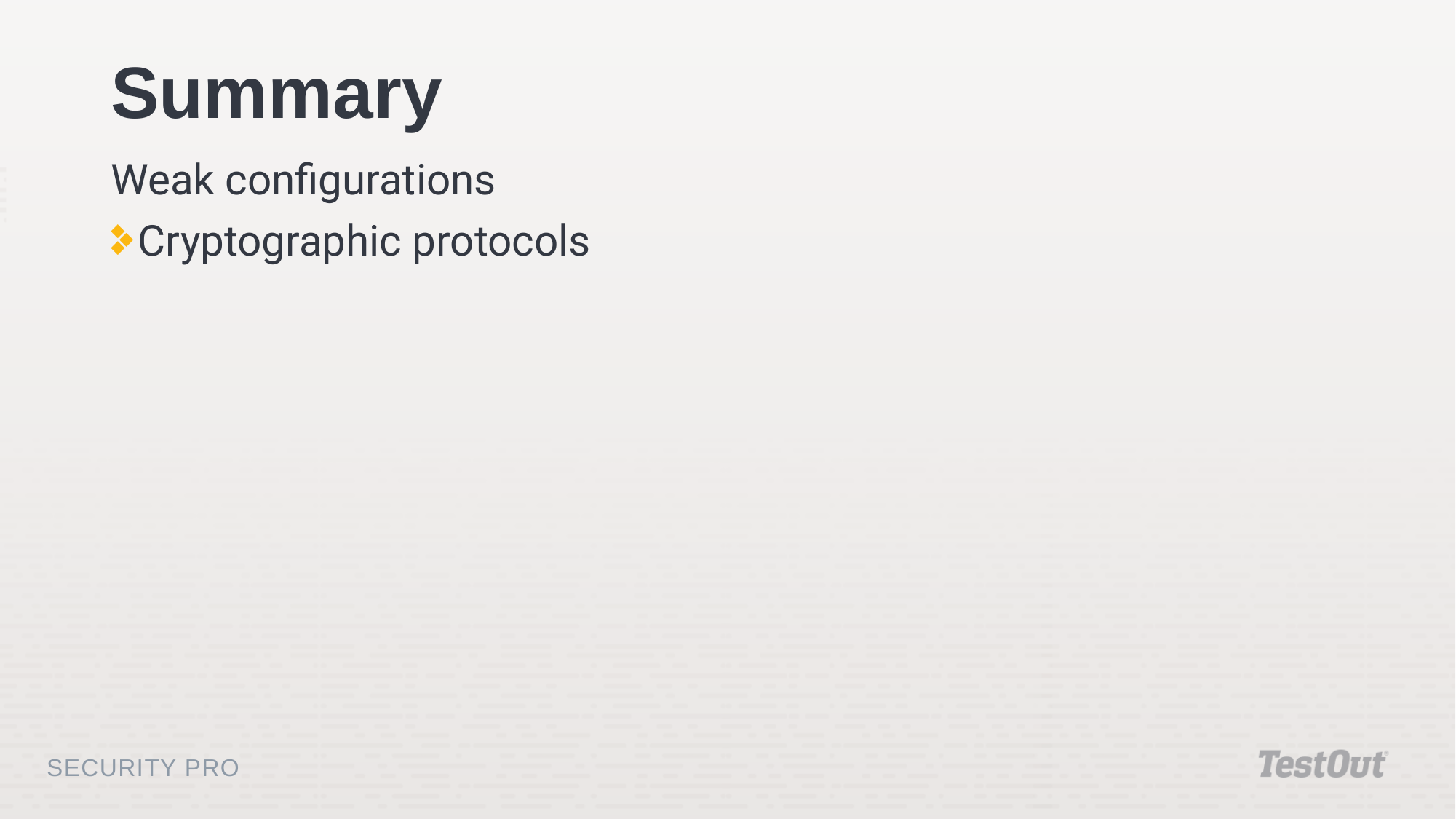

# Summary
Weak configurations
Cryptographic protocols
Security Pro